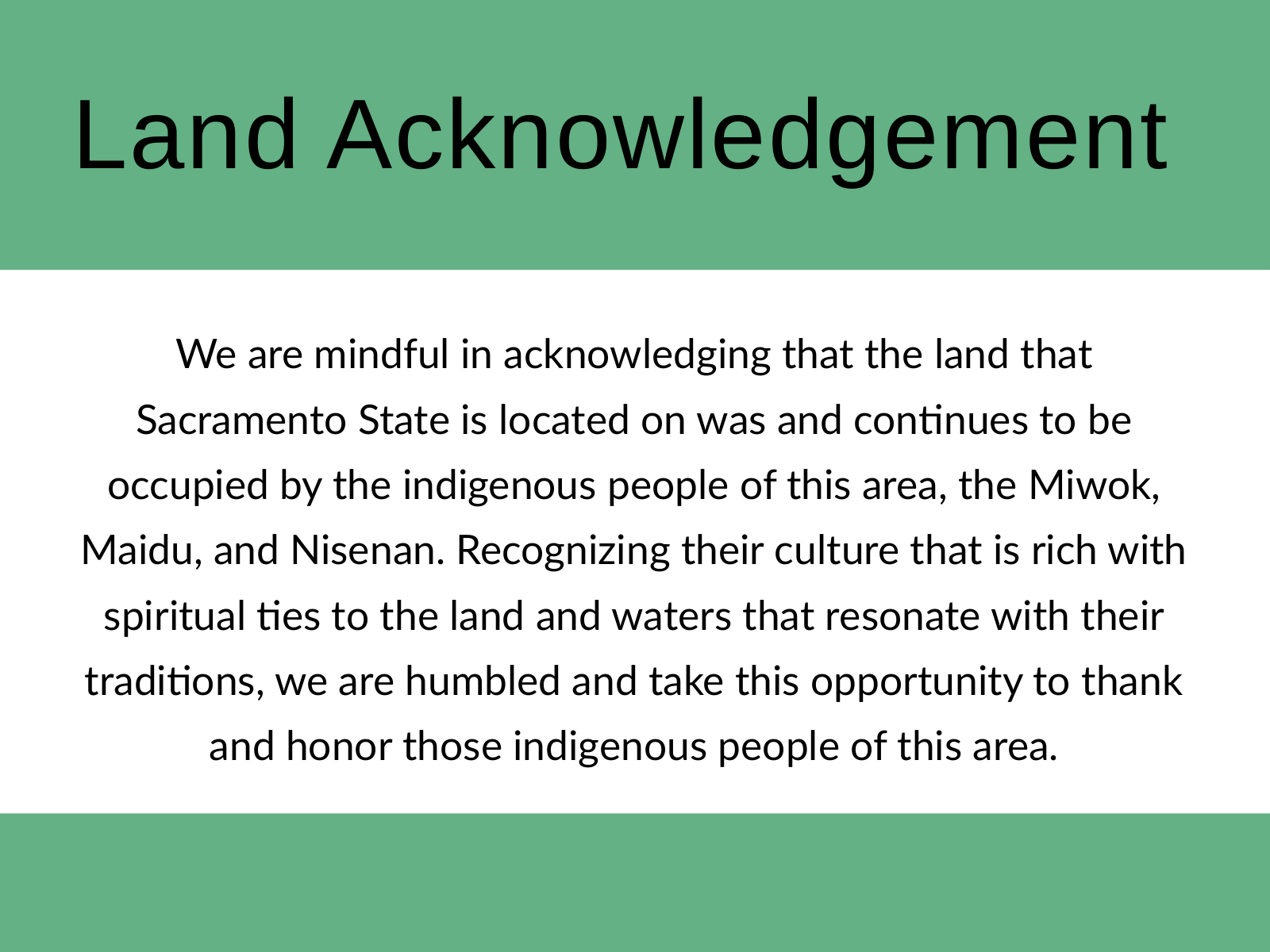

Land Acknowledgement

We are mindful in acknowledging that the land that Sacramento State is located on was and continues to be occupied by the indigenous people of this area, the Miwok, Maidu, and Nisenan. Recognizing their culture that is rich with spiritual ties to the land and waters that resonate with their traditions, we are humbled and take this opportunity to thank and honor those indigenous people of this area.